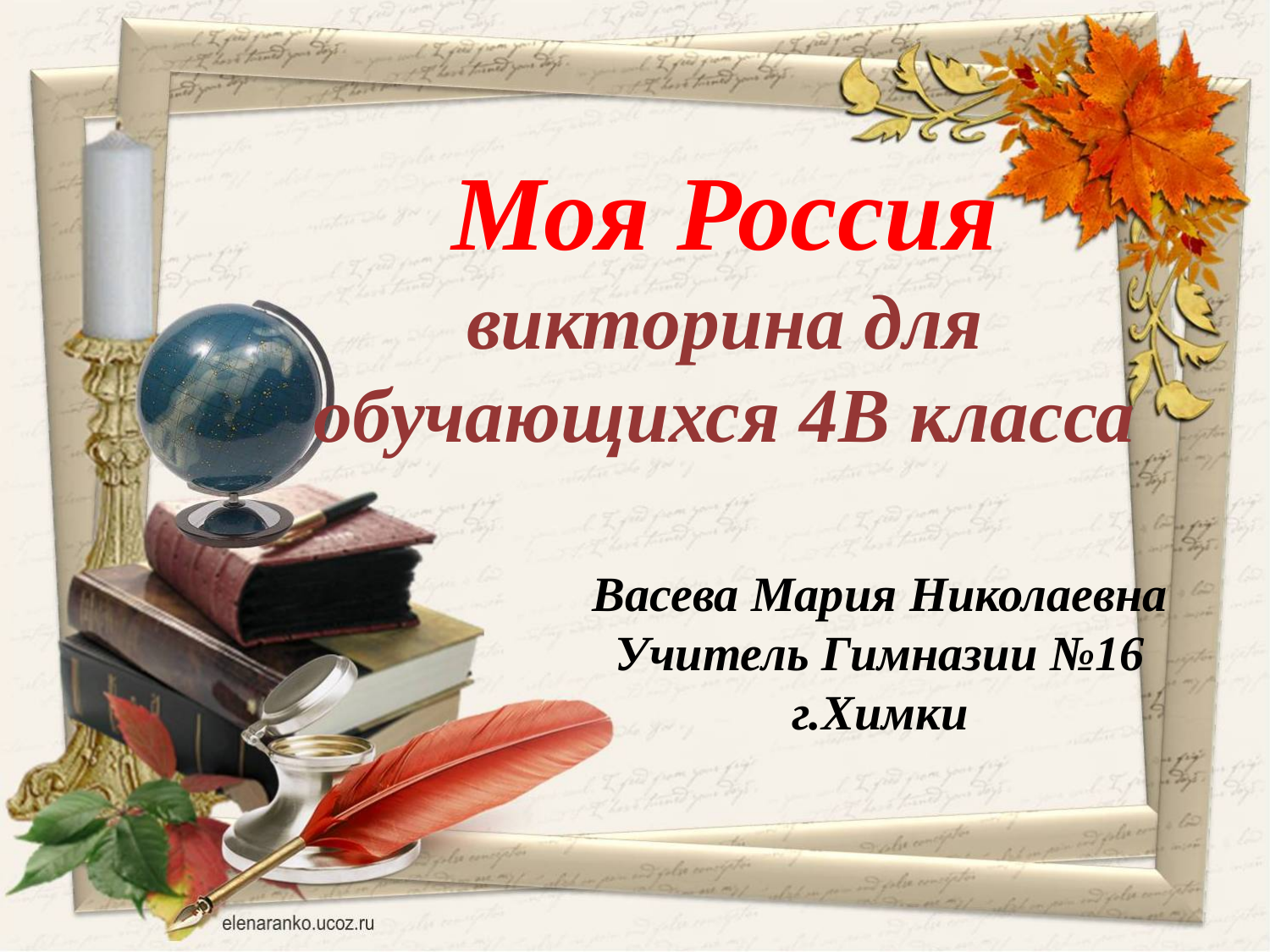

Моя Россия
викторина для обучающихся 4В класса
Васева Мария Николаевна
Учитель Гимназии №16
г.Химки